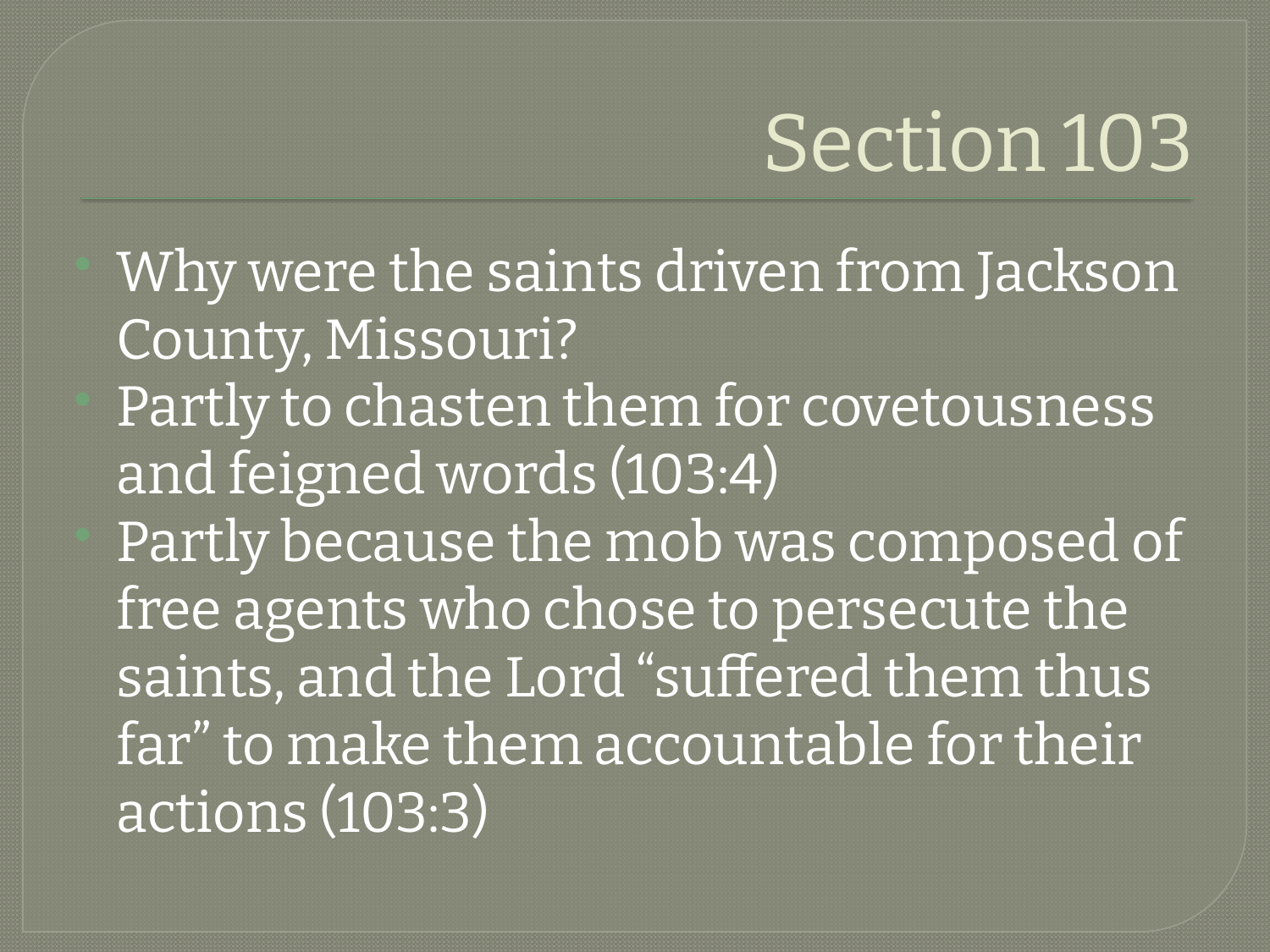

# Section 103
Why were the saints driven from Jackson County, Missouri?
Partly to chasten them for covetousness and feigned words (103:4)
Partly because the mob was composed of free agents who chose to persecute the saints, and the Lord “suffered them thus far” to make them accountable for their actions (103:3)